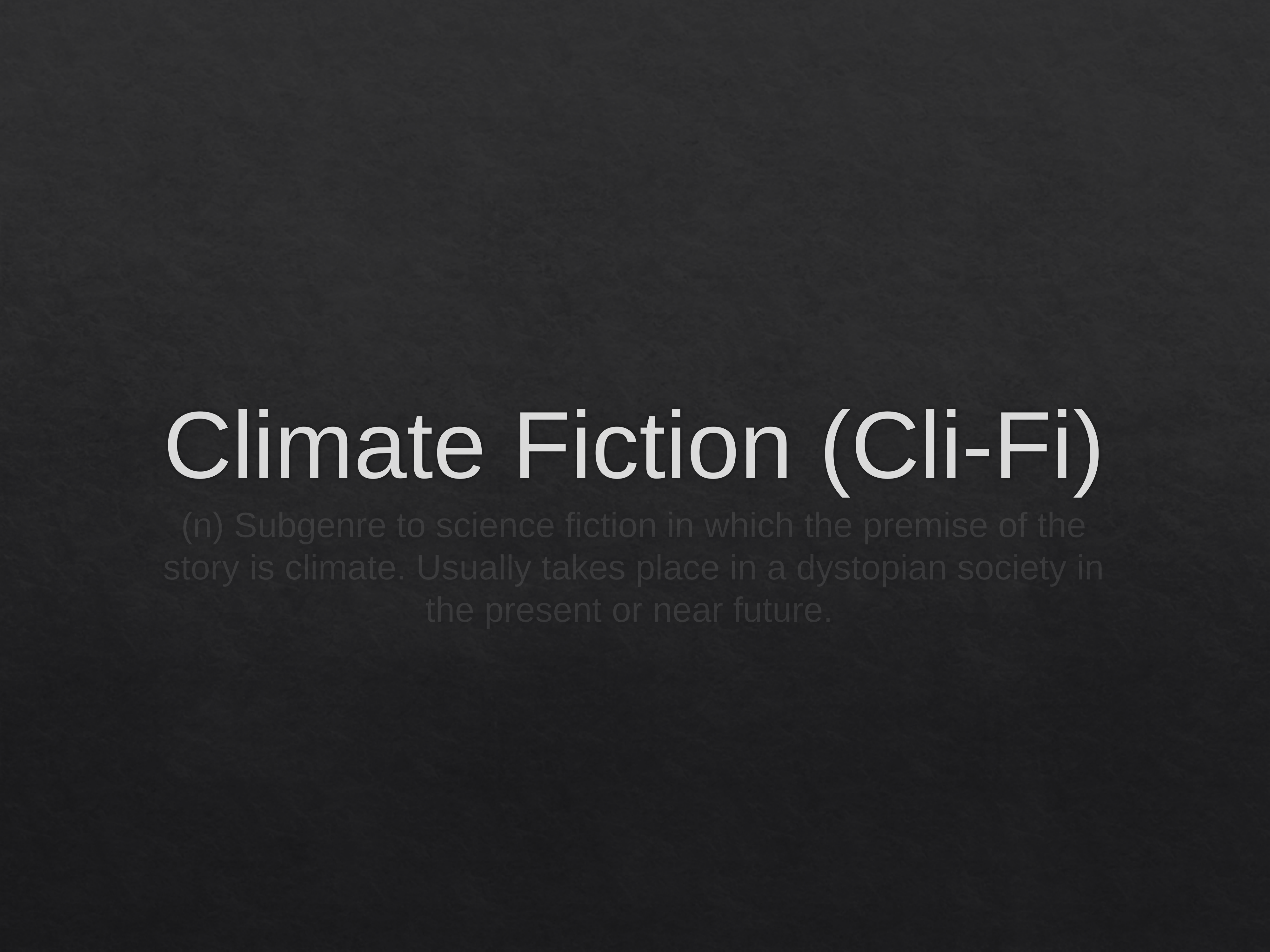

# Climate Fiction (Cli-Fi)
(n) Subgenre to science fiction in which the premise of the story is climate. Usually takes place in a dystopian society in the present or near future.